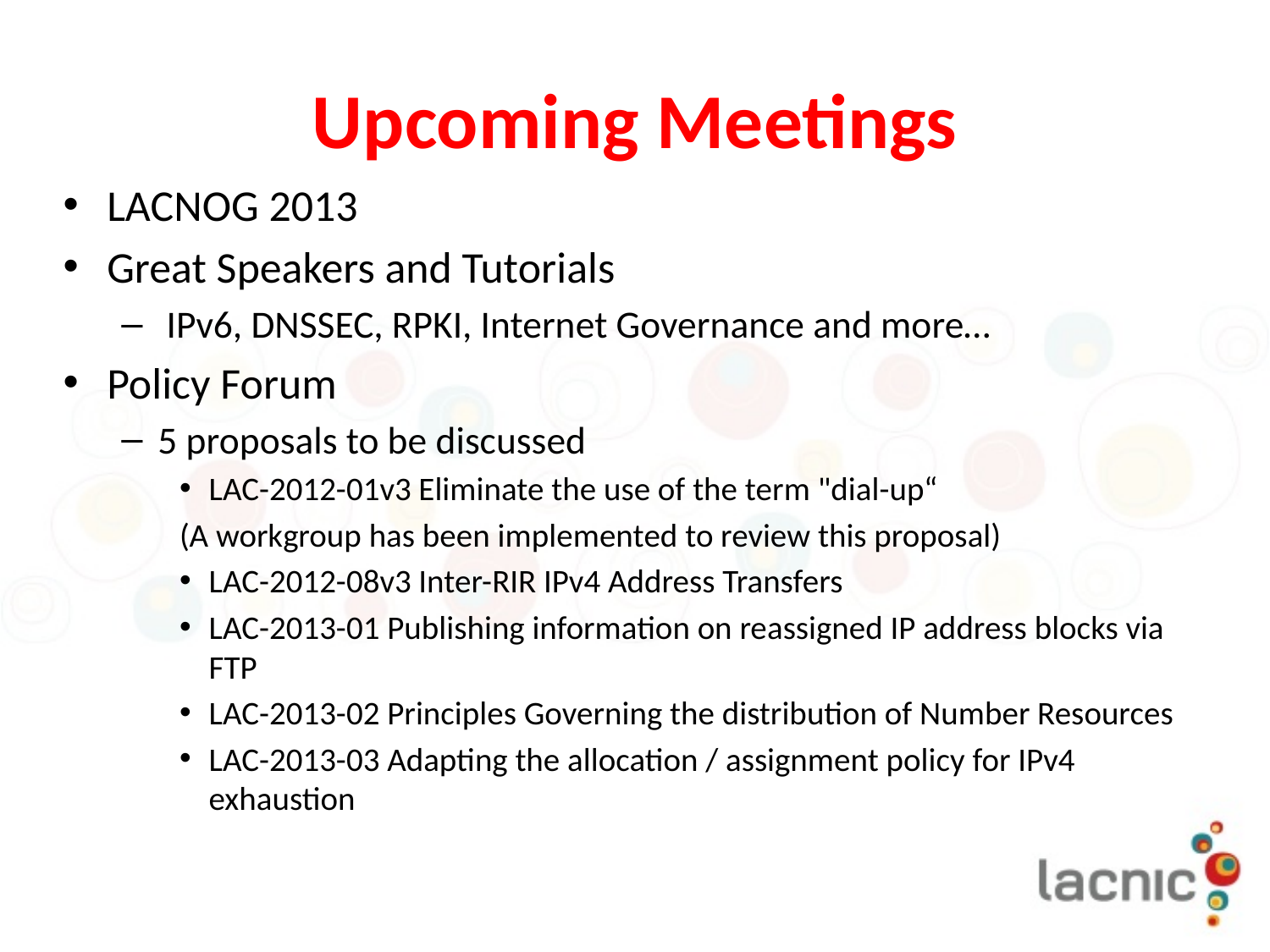

# Upcoming Meetings
LACNOG 2013
Great Speakers and Tutorials
 IPv6, DNSSEC, RPKI, Internet Governance and more…
Policy Forum
5 proposals to be discussed
LAC-2012-01v3 Eliminate the use of the term "dial-up“
(A workgroup has been implemented to review this proposal)
LAC-2012-08v3 Inter-RIR IPv4 Address Transfers
LAC-2013-01 Publishing information on reassigned IP address blocks via FTP
LAC-2013-02 Principles Governing the distribution of Number Resources
LAC-2013-03 Adapting the allocation / assignment policy for IPv4 exhaustion